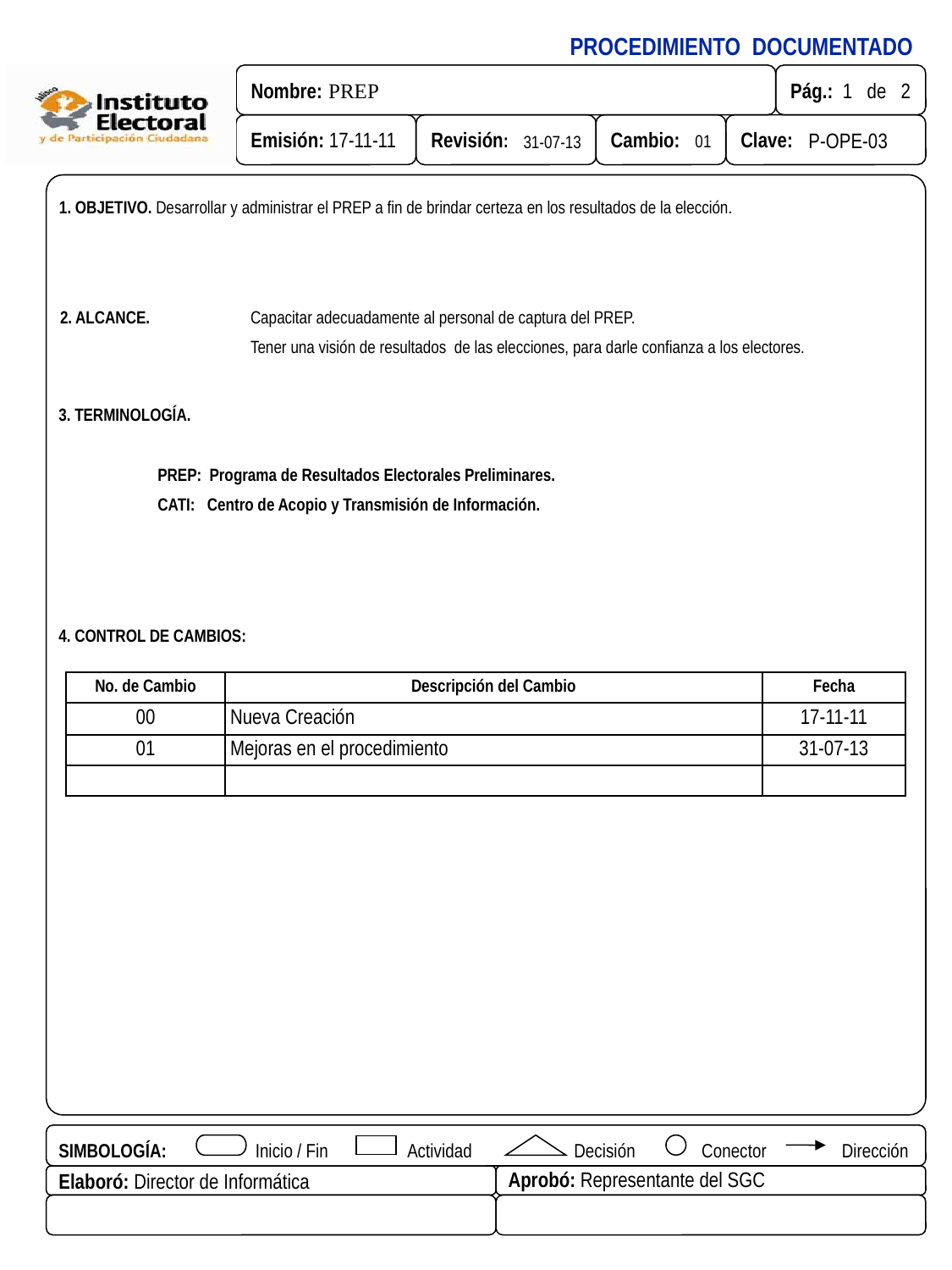

01
31-07-13

1. OBJETIVO. Desarrollar y administrar el PREP a fin de brindar certeza en los resultados de la elección.
2. ALCANCE. 	Capacitar adecuadamente al personal de captura del PREP.
		Tener una visión de resultados  de las elecciones, para darle confianza a los electores.
3. TERMINOLOGÍA.

	PREP:  Programa de Resultados Electorales Preliminares.
	CATI:   Centro de Acopio y Transmisión de Información.
4. CONTROL DE CAMBIOS:
| No. de Cambio | Descripción del Cambio | Fecha |
| --- | --- | --- |
| 00 | Nueva Creación | 17-11-11 |
| 01 | Mejoras en el procedimiento | 31-07-13 |
|  |  |  |